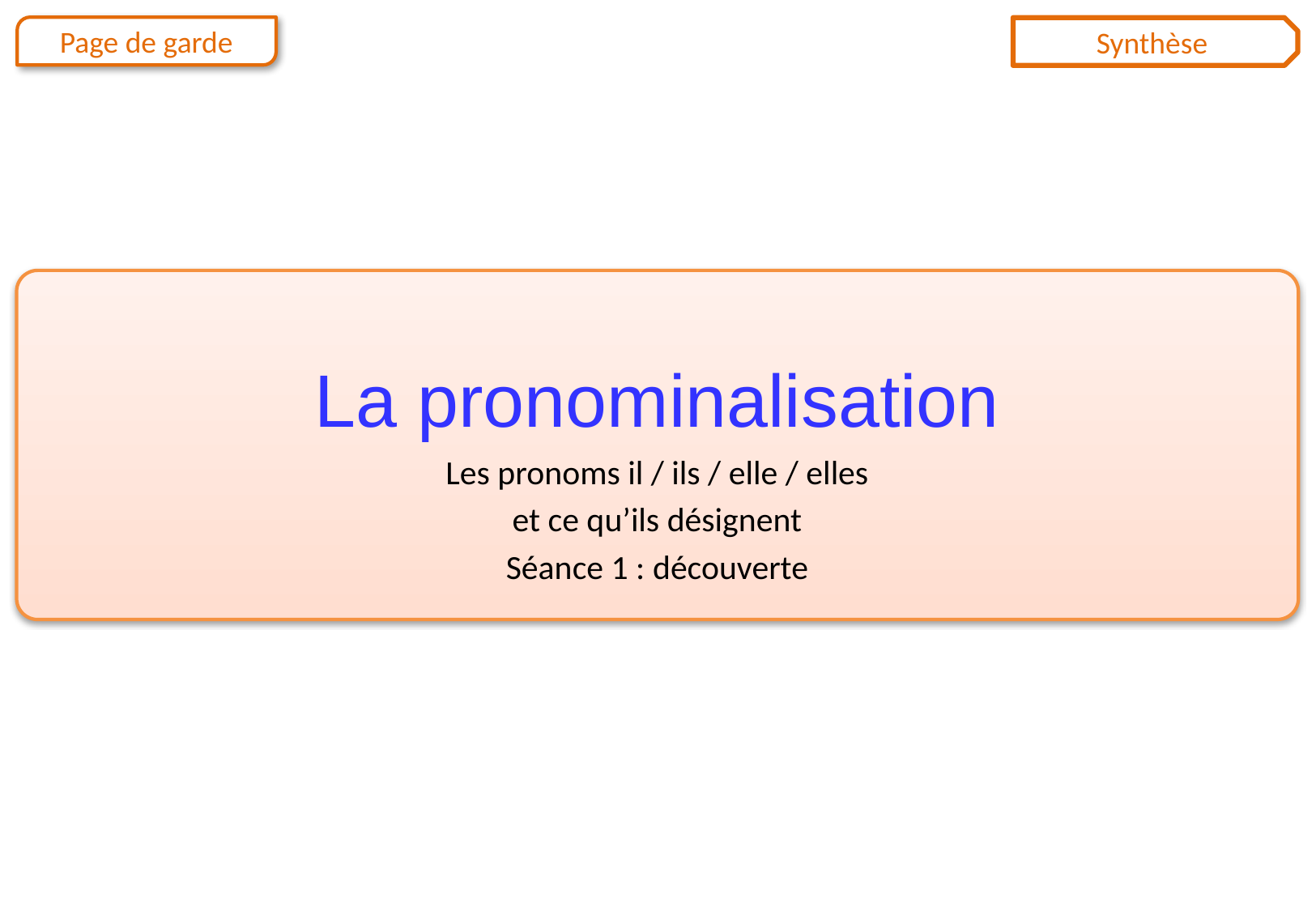

# La pronominalisation
Les pronoms il / ils / elle / elles
et ce qu’ils désignent
Séance 1 : découverte